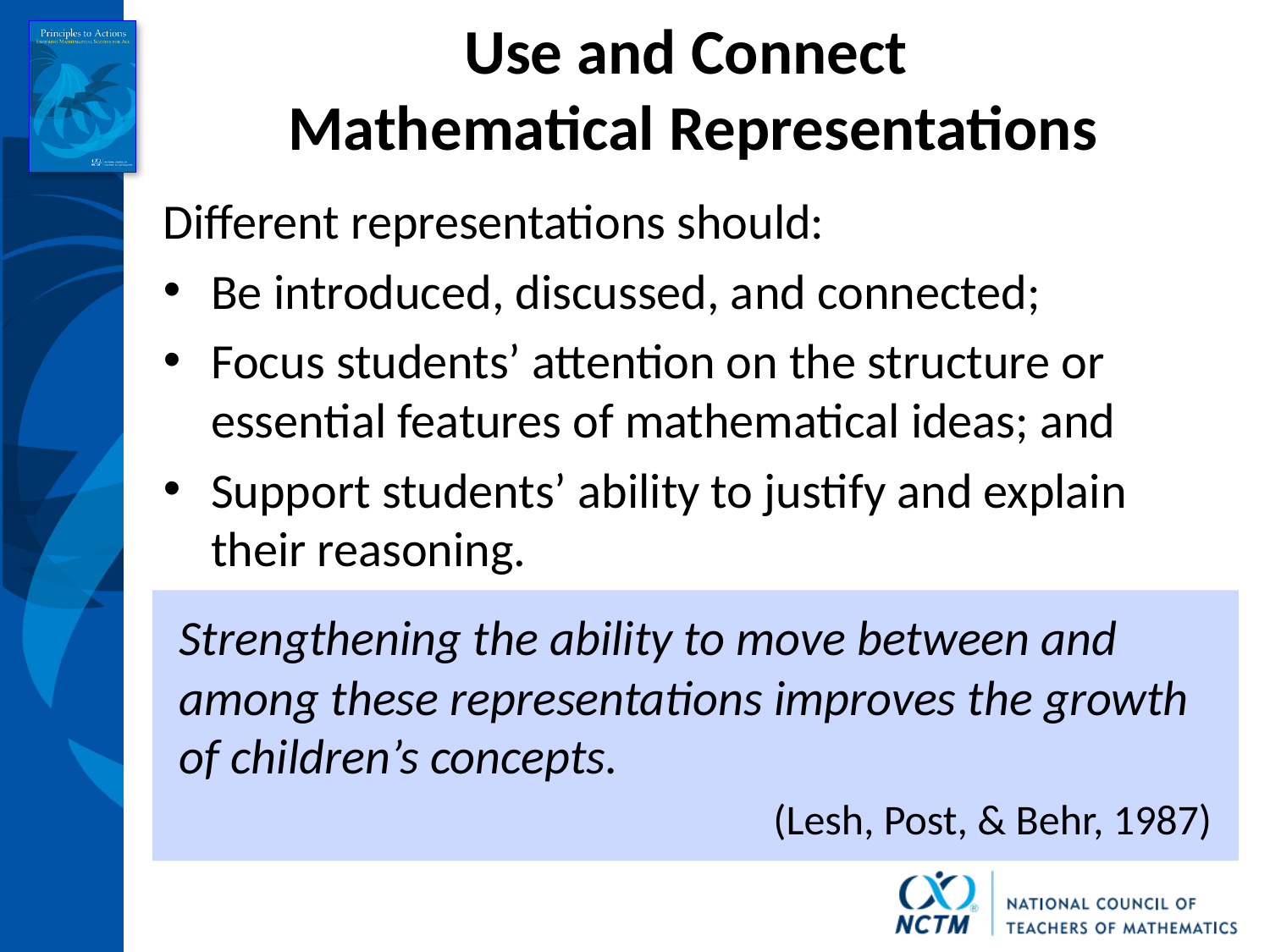

# Use and Connect Mathematical Representations
Different representations should:
Be introduced, discussed, and connected;
Focus students’ attention on the structure or essential features of mathematical ideas; and
Support students’ ability to justify and explain their reasoning.

Strengthening the ability to move between and among these representations improves the growth of children’s concepts.
(Lesh, Post, & Behr, 1987)